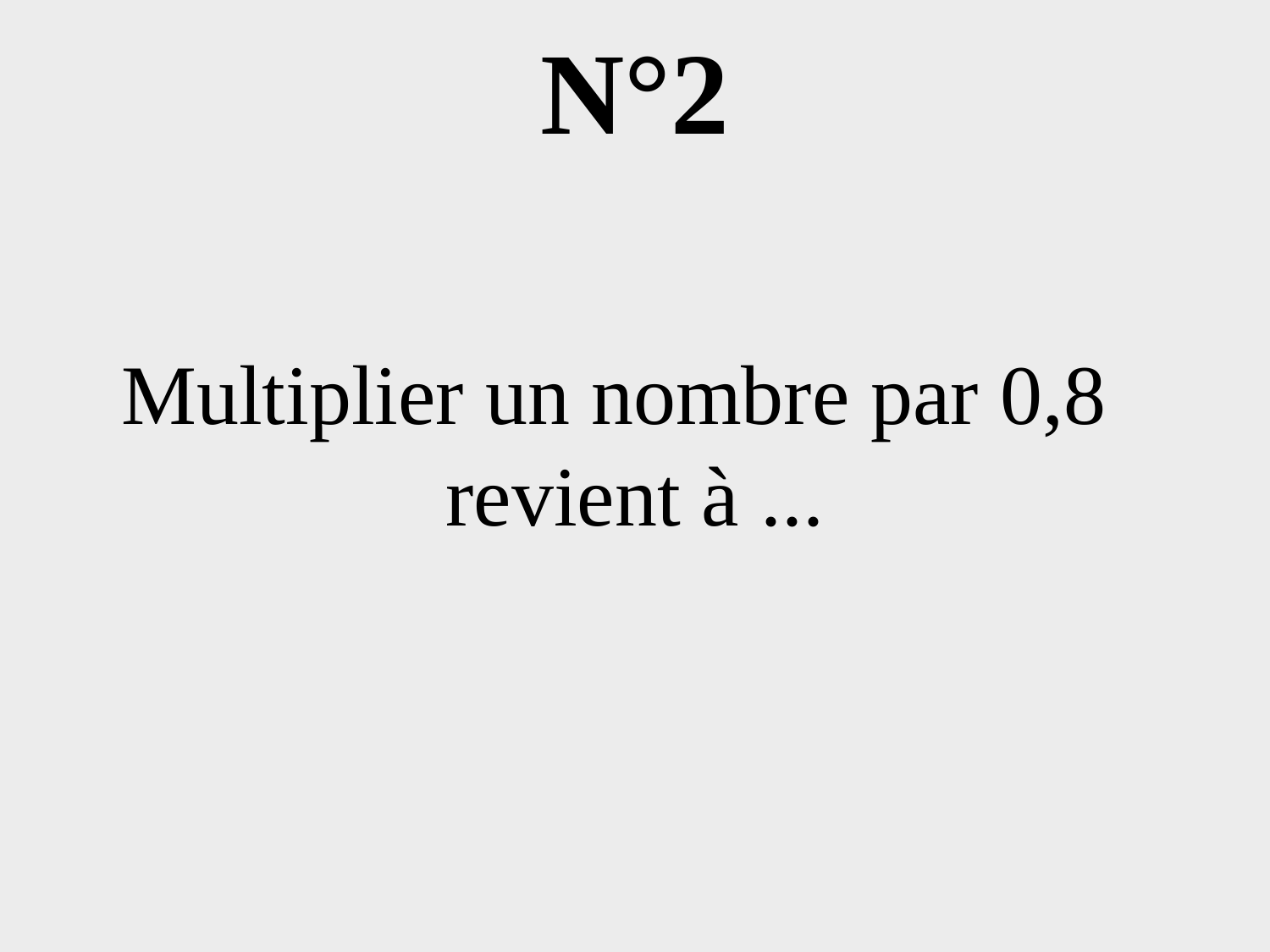

# N°2
Multiplier un nombre par 0,8
revient à ...